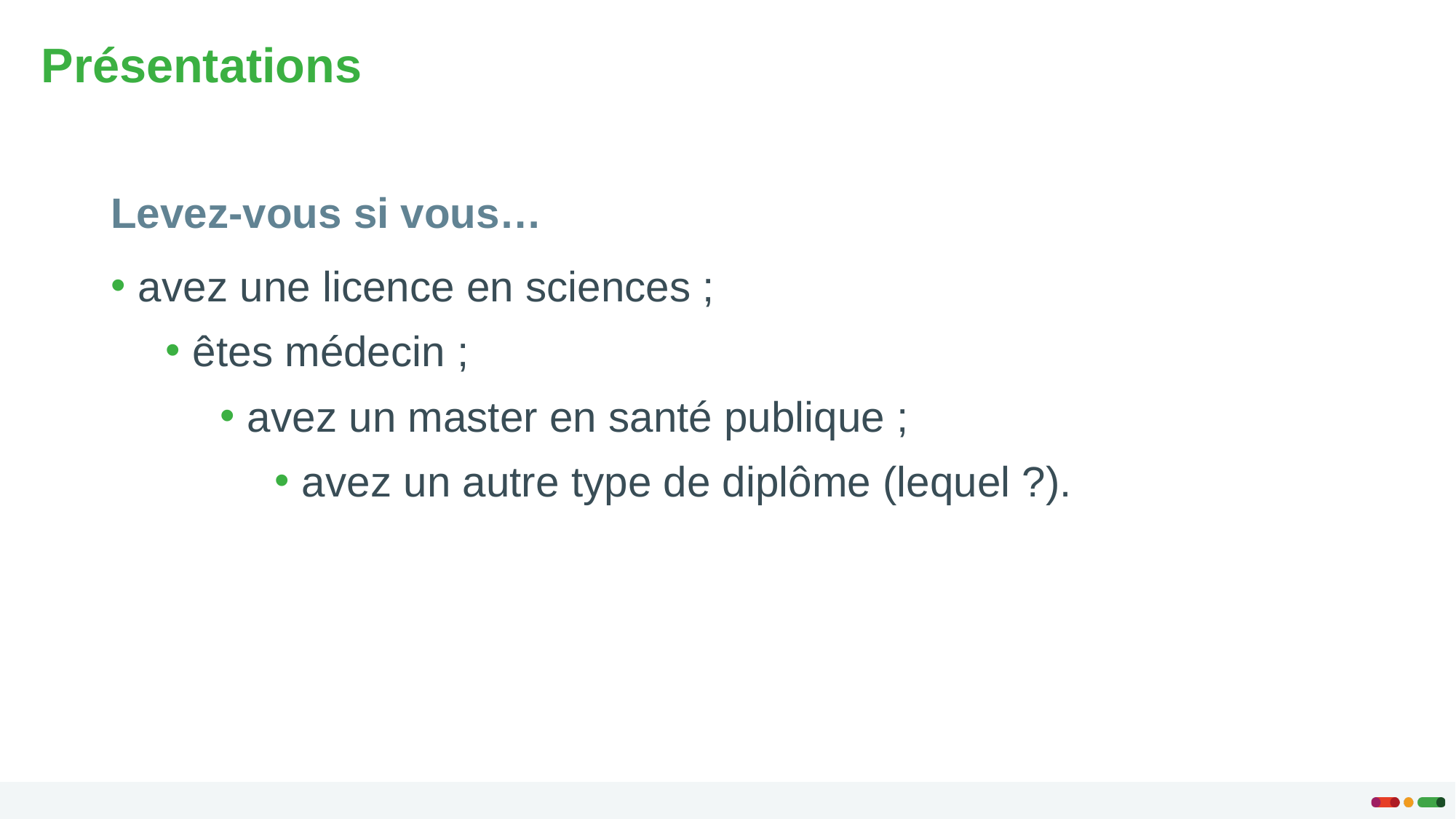

# Présentations
Levez-vous si vous…
avez une licence en sciences ;
êtes médecin ;
avez un master en santé publique ;
avez un autre type de diplôme (lequel ?).